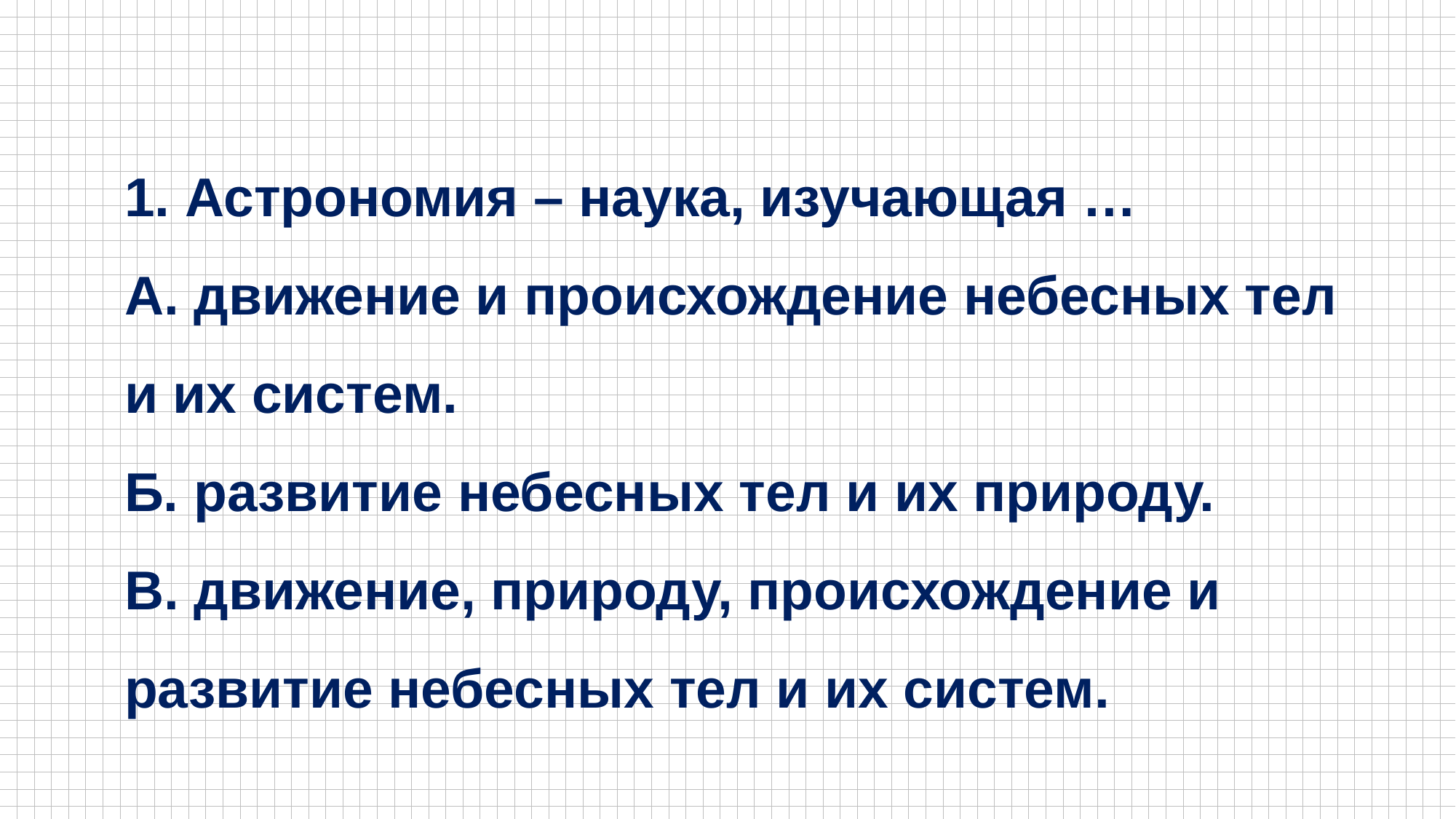

1. Астрономия – наука, изучающая … 
А. движение и происхождение небесных тел и их систем. 
Б. развитие небесных тел и их природу. 
В. движение, природу, происхождение и развитие небесных тел и их систем.